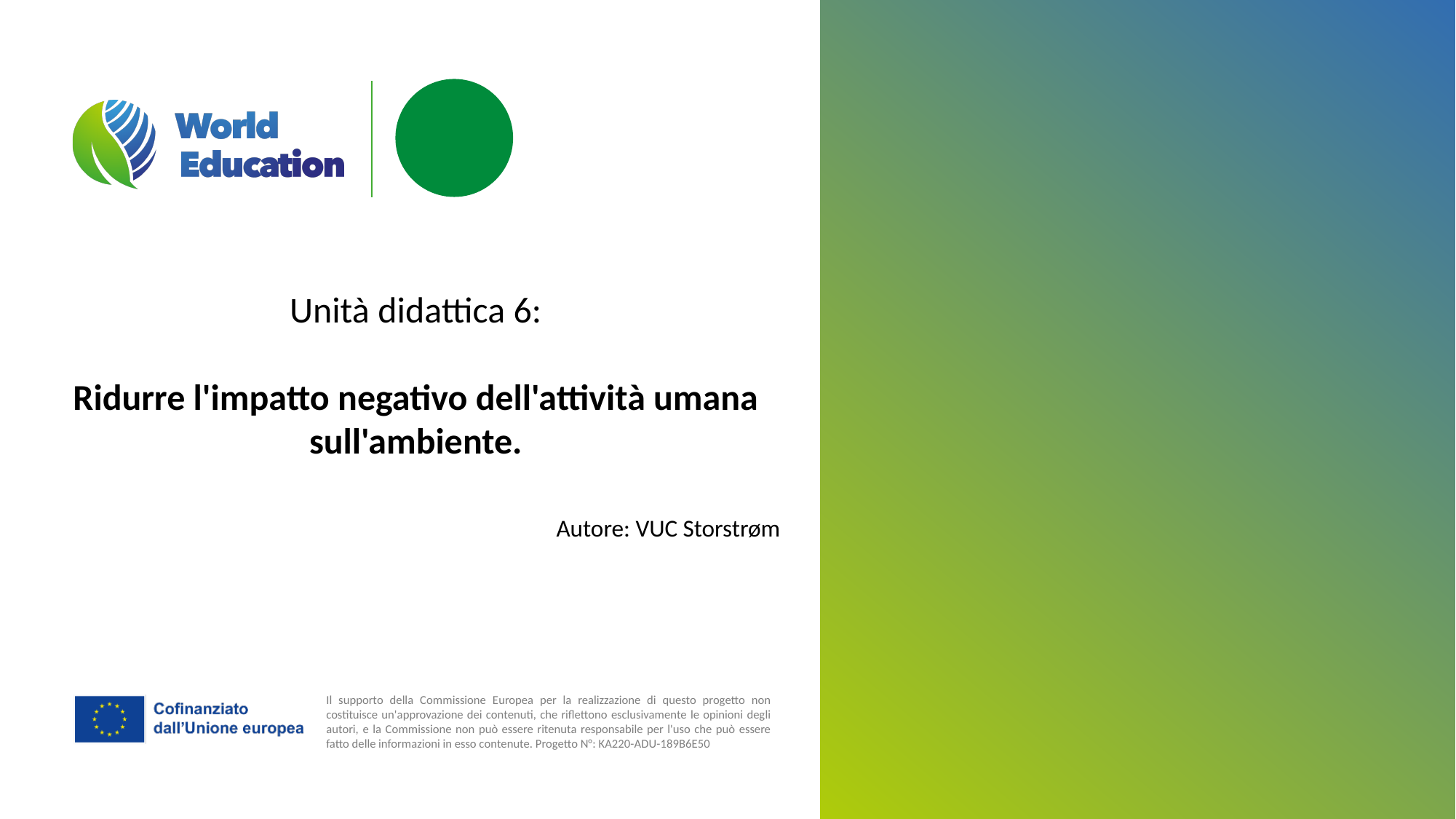

# ·

Unità didattica 6:

Ridurre l'impatto negativo dell'attività umana sull'ambiente.

			 Autore: VUC Storstrøm